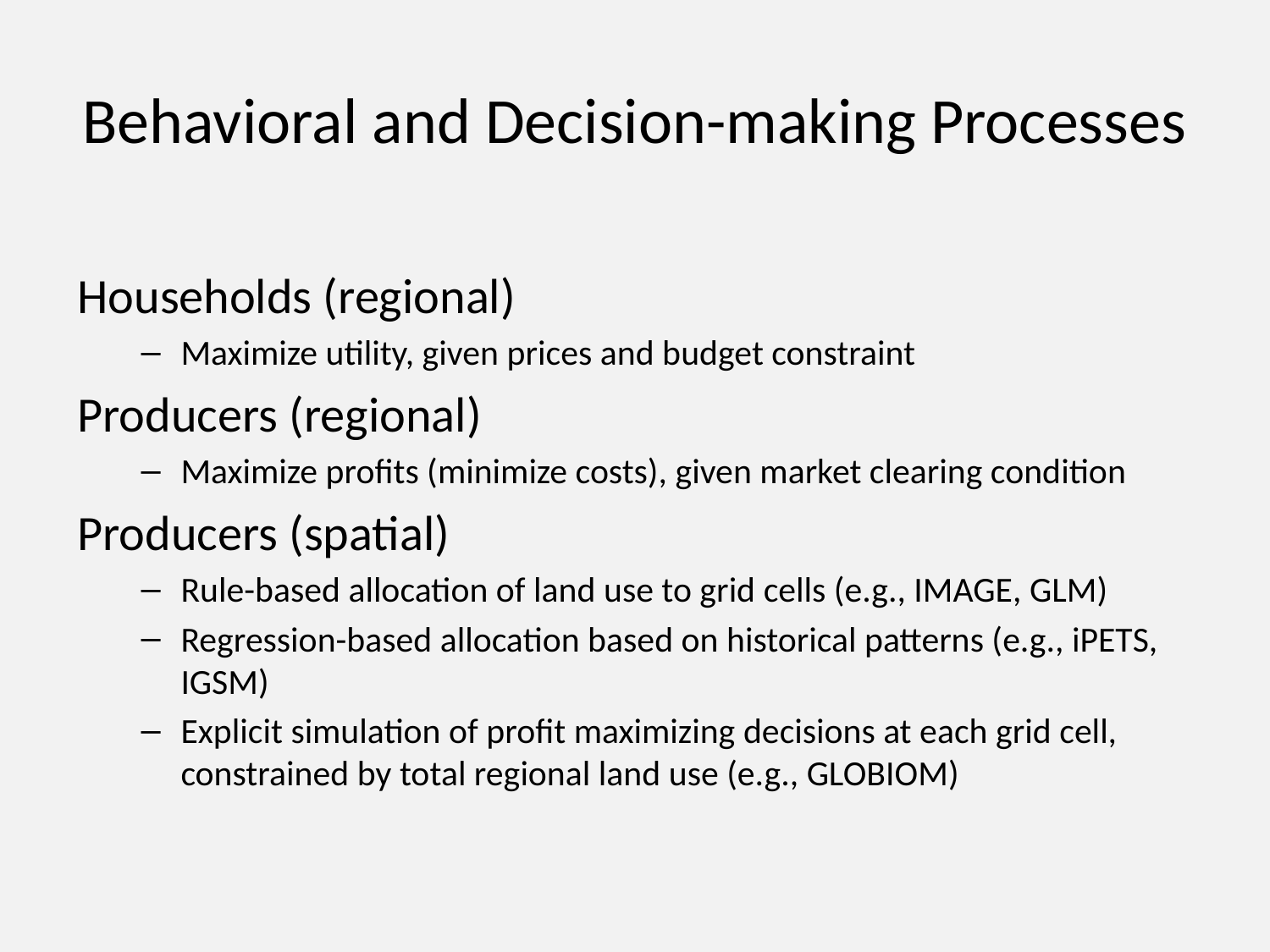

# Behavioral and Decision-making Processes
Households (regional)
Maximize utility, given prices and budget constraint
Producers (regional)
Maximize profits (minimize costs), given market clearing condition
Producers (spatial)
Rule-based allocation of land use to grid cells (e.g., IMAGE, GLM)
Regression-based allocation based on historical patterns (e.g., iPETS, IGSM)
Explicit simulation of profit maximizing decisions at each grid cell, constrained by total regional land use (e.g., GLOBIOM)